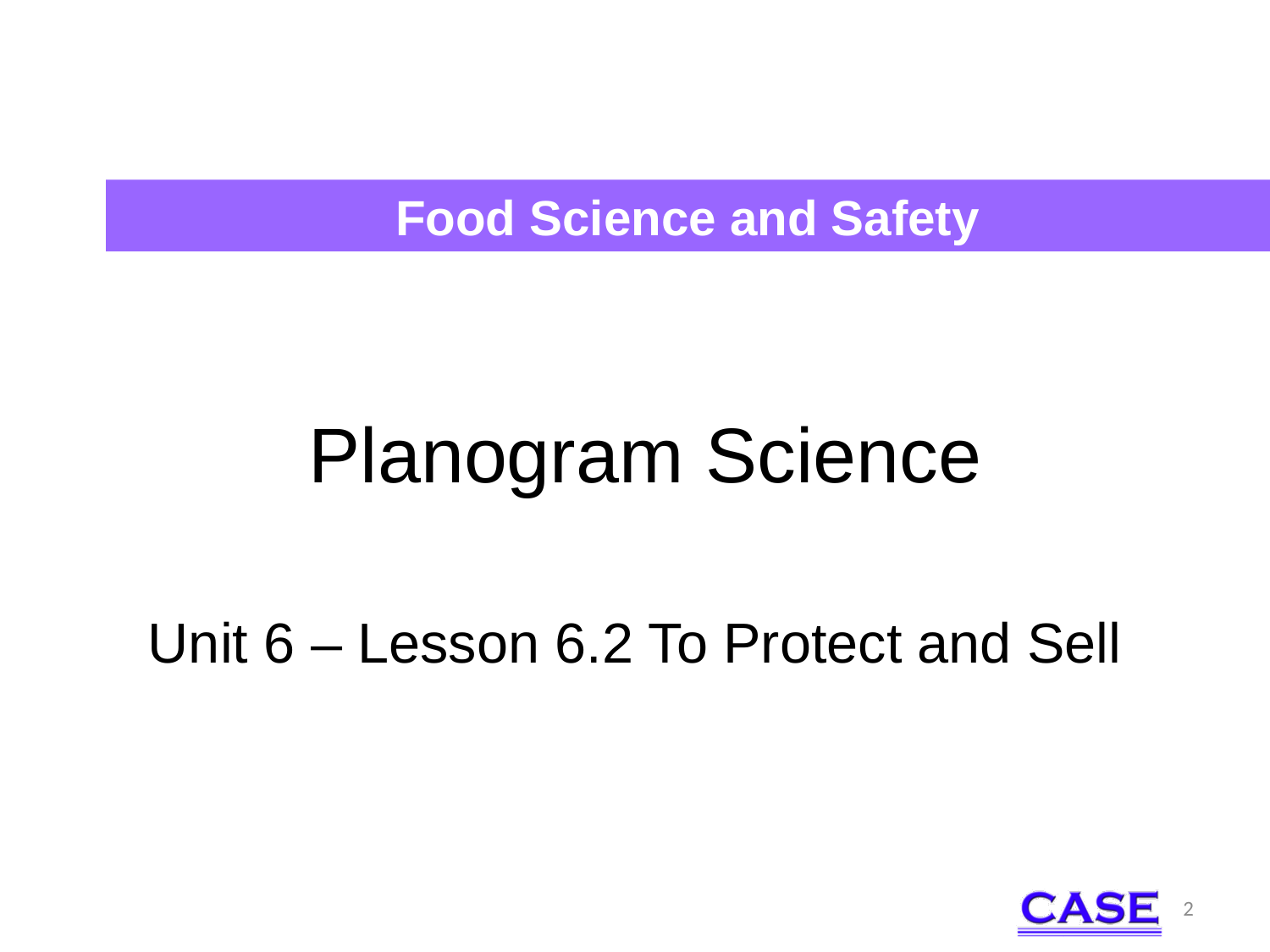

Food Science and Safety
# Planogram Science
Unit 6 – Lesson 6.2 To Protect and Sell
2